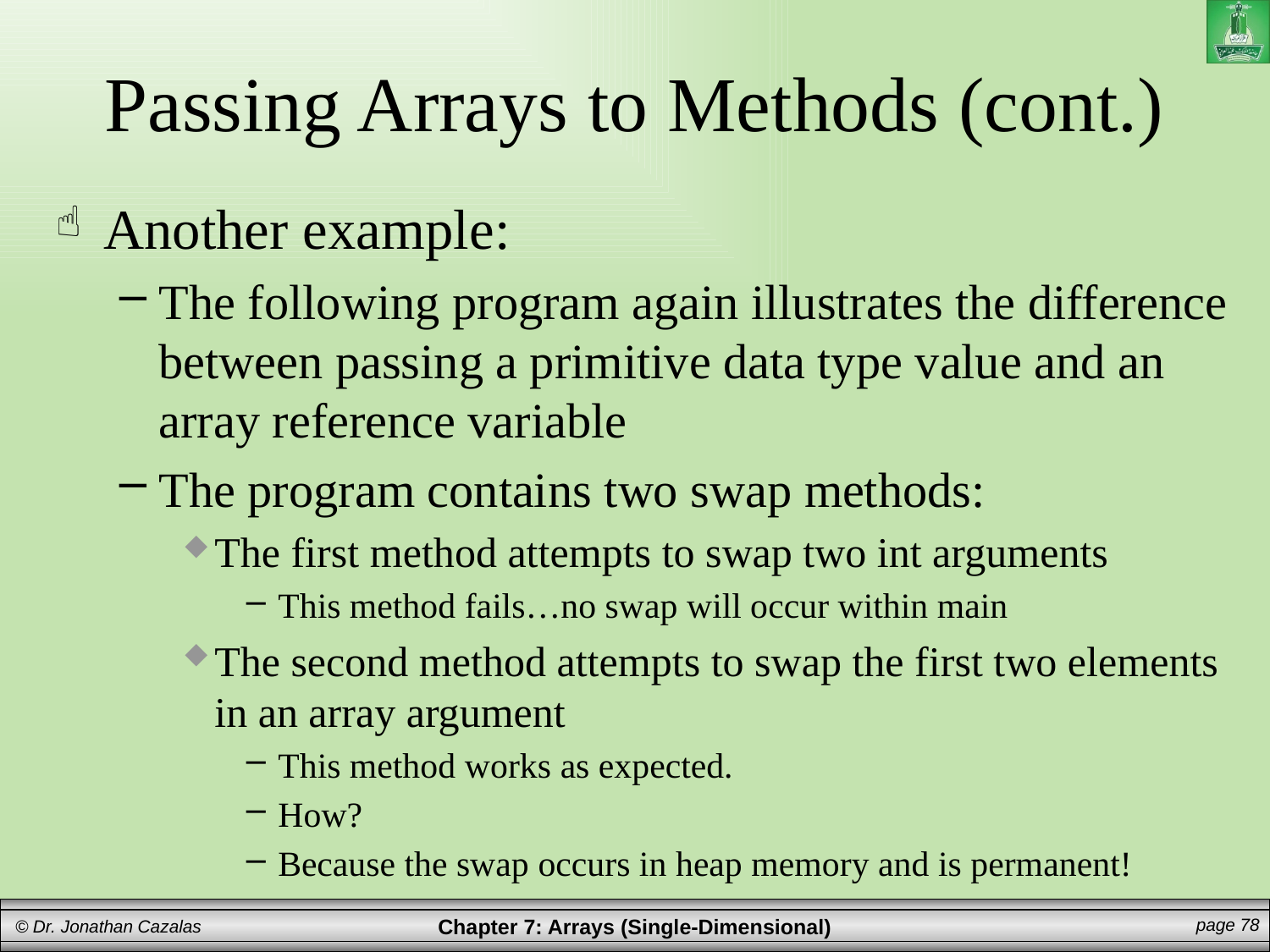

# Passing Arrays to Methods (cont.)
Another example:
The following program again illustrates the difference between passing a primitive data type value and an array reference variable
The program contains two swap methods:
The first method attempts to swap two int arguments
This method fails…no swap will occur within main
The second method attempts to swap the first two elements in an array argument
This method works as expected.
How?
Because the swap occurs in heap memory and is permanent!